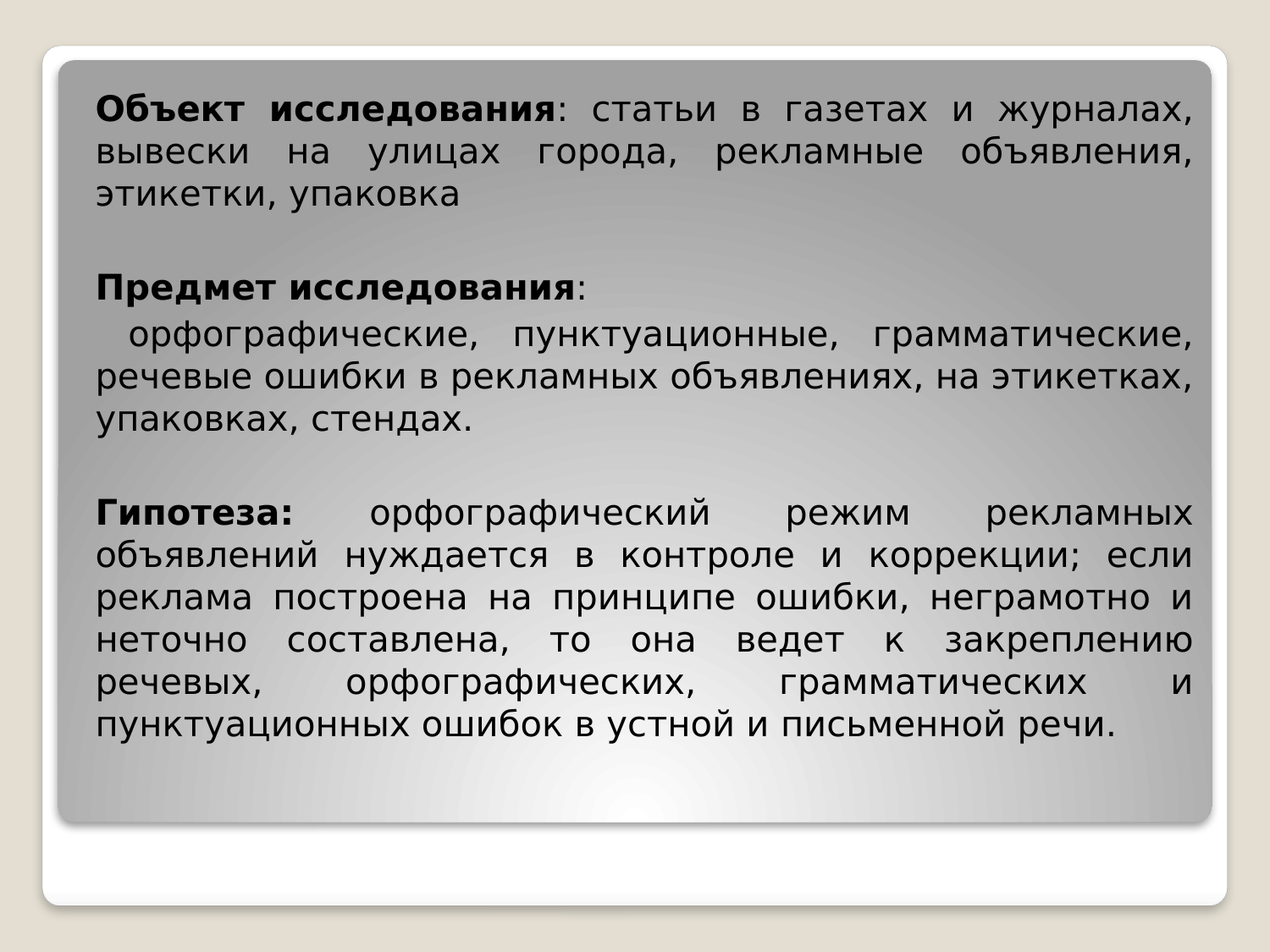

Объект исследования: статьи в газетах и журналах, вывески на улицах города, рекламные объявления, этикетки, упаковка

Предмет исследования:
 орфографические, пунктуационные, грамматические, речевые ошибки в рекламных объявлениях, на этикетках, упаковках, стендах.

Гипотеза: орфографический режим рекламных объявлений нуждается в контроле и коррекции; если реклама построена на принципе ошибки, неграмотно и неточно составлена, то она ведет к закреплению речевых, орфографических, грамматических и пунктуационных ошибок в устной и письменной речи.

#